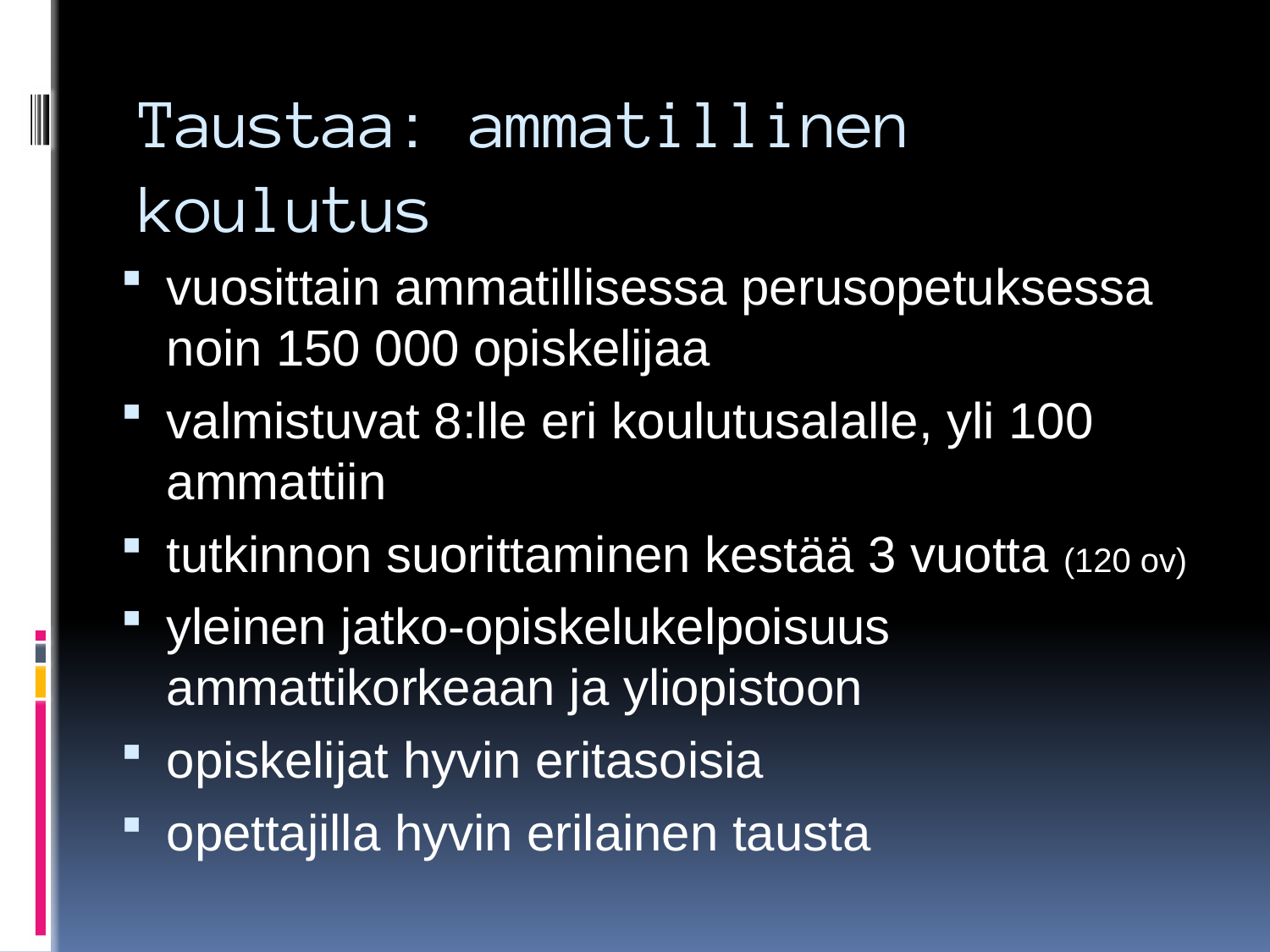

# Taustaa: ammatillinen koulutus
vuosittain ammatillisessa perusopetuksessa noin 150 000 opiskelijaa
valmistuvat 8:lle eri koulutusalalle, yli 100 ammattiin
tutkinnon suorittaminen kestää 3 vuotta (120 ov)
yleinen jatko-opiskelukelpoisuus ammattikorkeaan ja yliopistoon
opiskelijat hyvin eritasoisia
opettajilla hyvin erilainen tausta